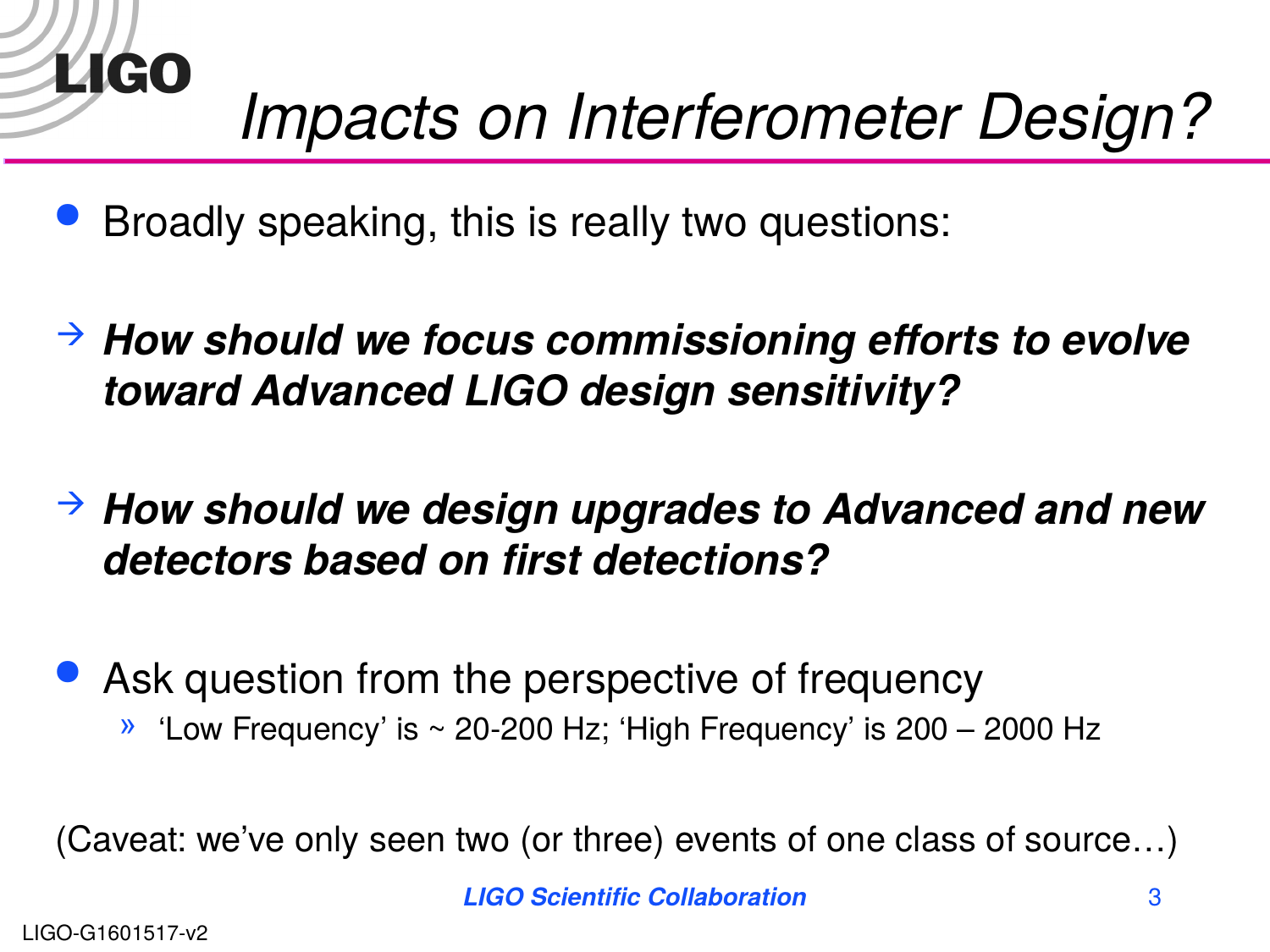

# Impacts on Interferometer Design?
Broadly speaking, this is really two questions:

How should we focus commissioning efforts to evolve toward Advanced LIGO design sensitivity?

How should we design upgrades to Advanced and new detectors based on first detections?

Ask question from the perspective of frequency
‘Low Frequency’ is ~ 20-200 Hz; ‘High Frequency’ is 200 – 2000 Hz

(Caveat: we’ve only seen two (or three) events of one class of source…)
LIGO Scientific Collaboration
3